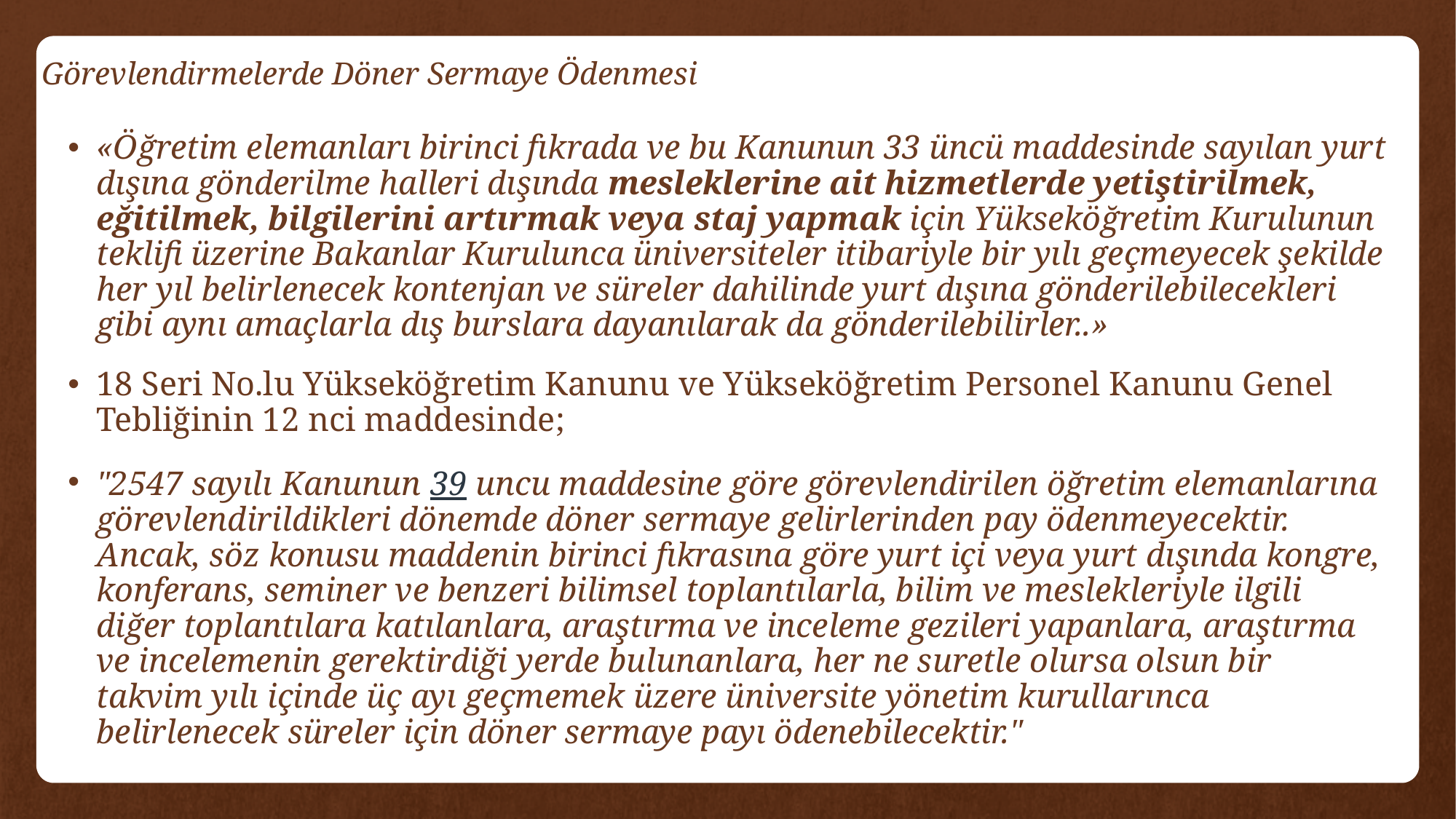

# Görevlendirmelerde Döner Sermaye Ödenmesi
«Öğretim elemanları birinci fıkrada ve bu Kanunun 33 üncü maddesinde sayılan yurt dışına gönderilme halleri dışında mesleklerine ait hizmetlerde yetiştirilmek, eğitilmek, bilgilerini artırmak veya staj yapmak için Yükseköğretim Kurulunun teklifi üzerine Bakanlar Kurulunca üniversiteler itibariyle bir yılı geçmeyecek şekilde her yıl belirlenecek kontenjan ve süreler dahilinde yurt dışına gönderilebilecekleri gibi aynı amaçlarla dış burslara dayanılarak da gönderilebilirler..»
18 Seri No.lu Yükseköğretim Kanunu ve Yükseköğretim Personel Kanunu Genel Tebliğinin 12 nci maddesinde;
"2547 sayılı Kanunun 39 uncu maddesine göre görevlendirilen öğretim elemanlarına görevlendirildikleri dönemde döner sermaye gelirlerinden pay ödenmeyecektir. Ancak, söz konusu maddenin birinci fıkrasına göre yurt içi veya yurt dışında kongre, konferans, seminer ve benzeri bilimsel toplantılarla, bilim ve meslekleriyle ilgili diğer toplantılara katılanlara, araştırma ve inceleme gezileri yapanlara, araştırma ve incelemenin gerektirdiği yerde bulunanlara, her ne suretle olursa olsun bir takvim yılı içinde üç ayı geçmemek üzere üniversite yönetim kurullarınca belirlenecek süreler için döner sermaye payı ödenebilecektir."